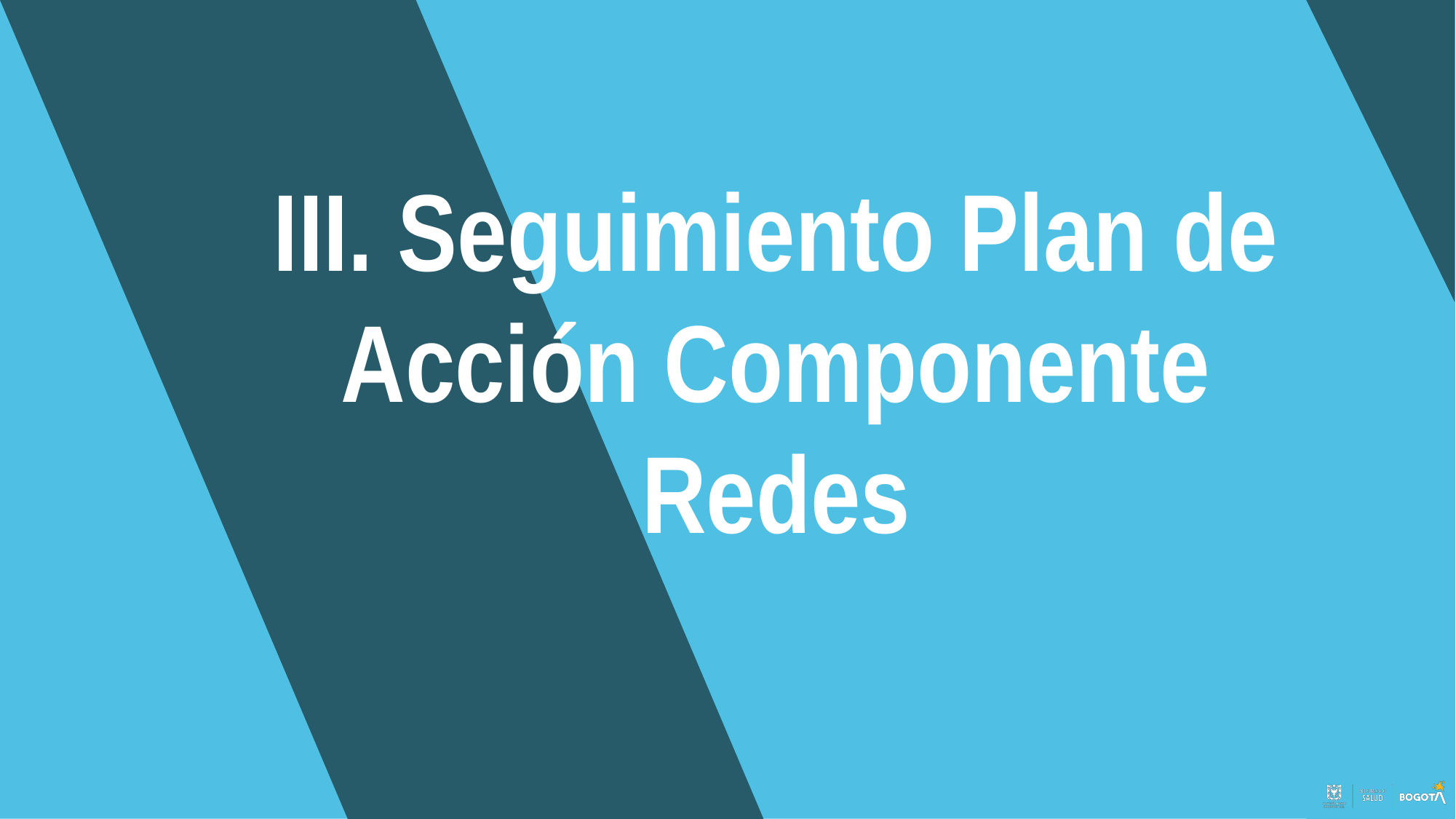

III. Seguimiento Plan de Acción Componente Redes